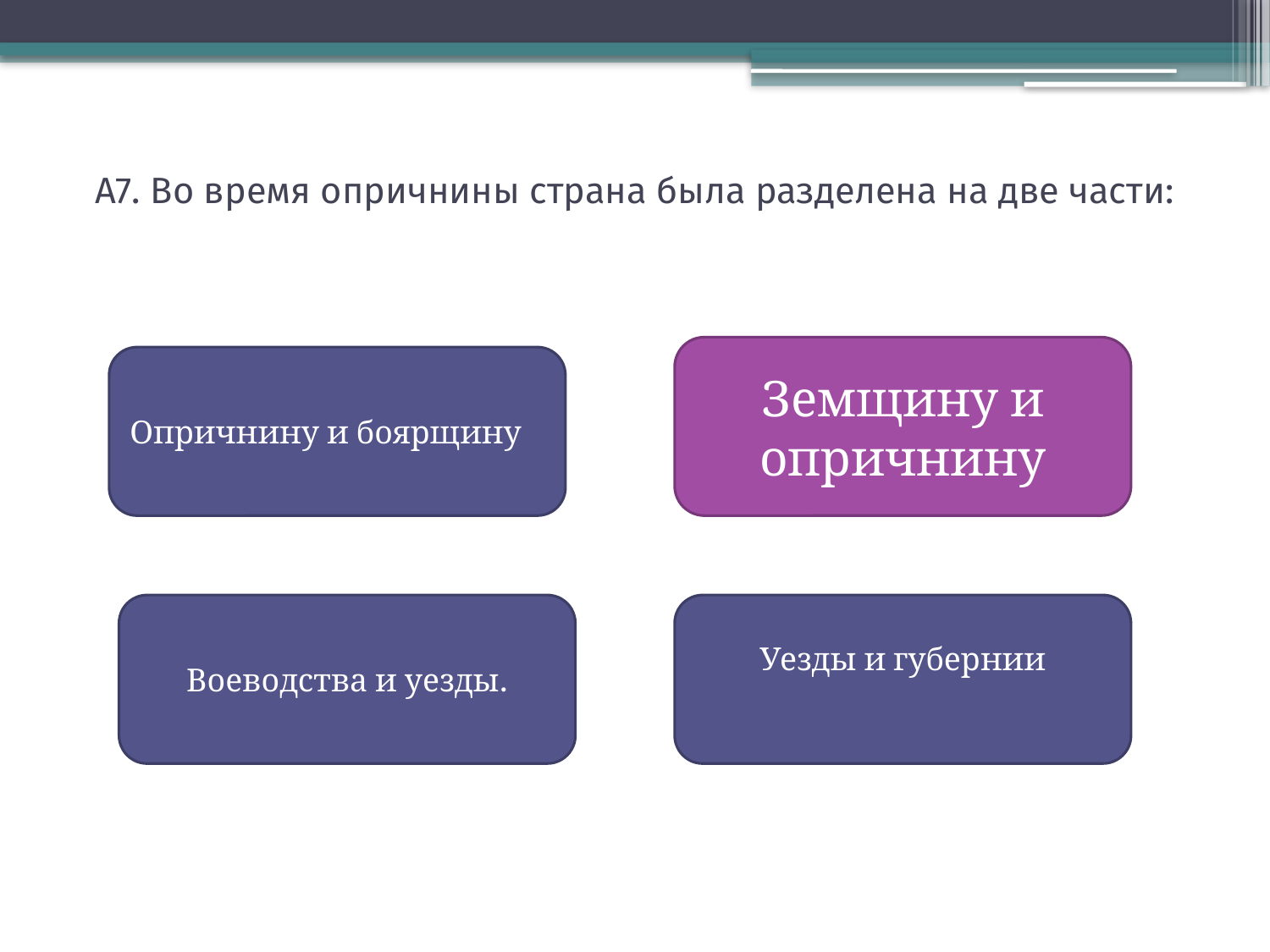

# А7. Во время опричнины страна была разделена на две части:
Земщину и опричнину
Опричнину и боярщину
Воеводства и уезды.
Уезды и губернии